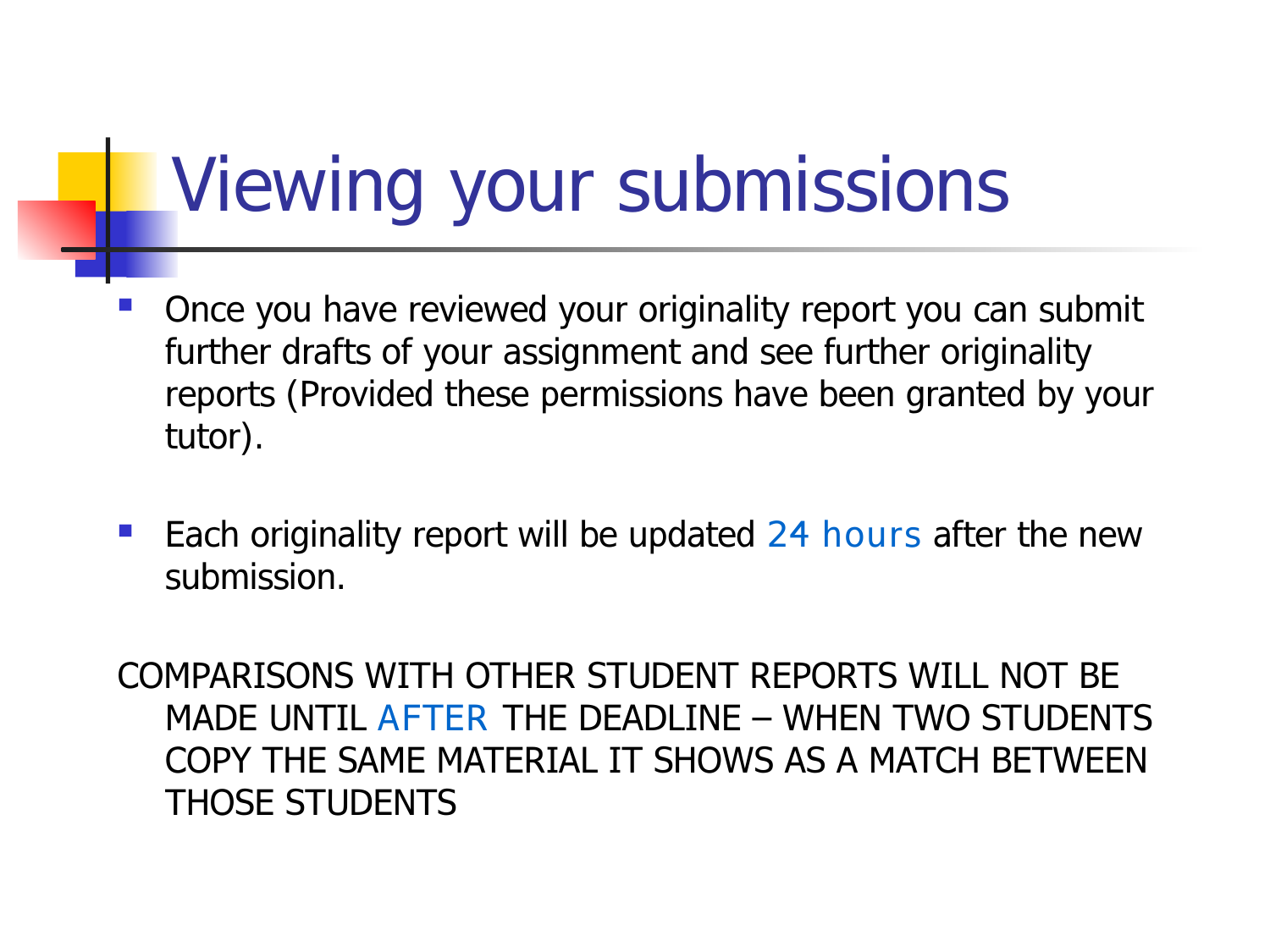

# Viewing your submissions
Once you have reviewed your originality report you can submit further drafts of your assignment and see further originality reports (Provided these permissions have been granted by your tutor).

Each originality report will be updated 24 hours after the new submission.

COMPARISONS WITH OTHER STUDENT REPORTS WILL NOT BE MADE UNTIL AFTER THE DEADLINE – WHEN TWO STUDENTS COPY THE SAME MATERIAL IT SHOWS AS A MATCH BETWEEN THOSE STUDENTS